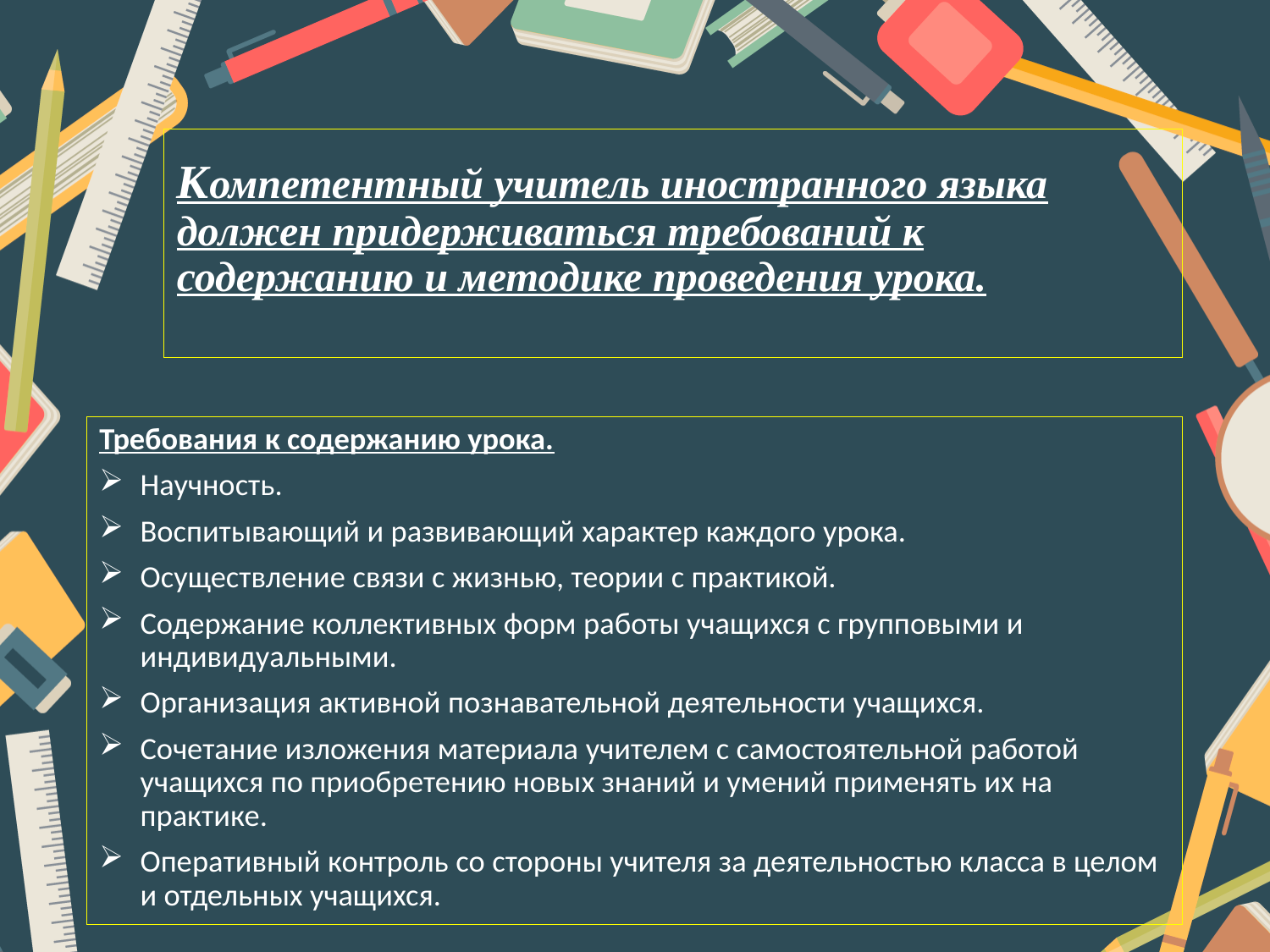

# Компетентный учитель иностранного языка должен придерживаться требований к содержанию и методике проведения урока.
Требования к содержанию урока.
Научность.
Воспитывающий и развивающий характер каждого урока.
Осуществление связи с жизнью, теории с практикой.
Содержание коллективных форм работы учащихся с групповыми и индивидуальными.
Организация активной познавательной деятельности учащихся.
Сочетание изложения материала учителем с самостоятельной работой учащихся по приобретению новых знаний и умений применять их на практике.
Оперативный контроль со стороны учителя за деятельностью класса в целом и отдельных учащихся.